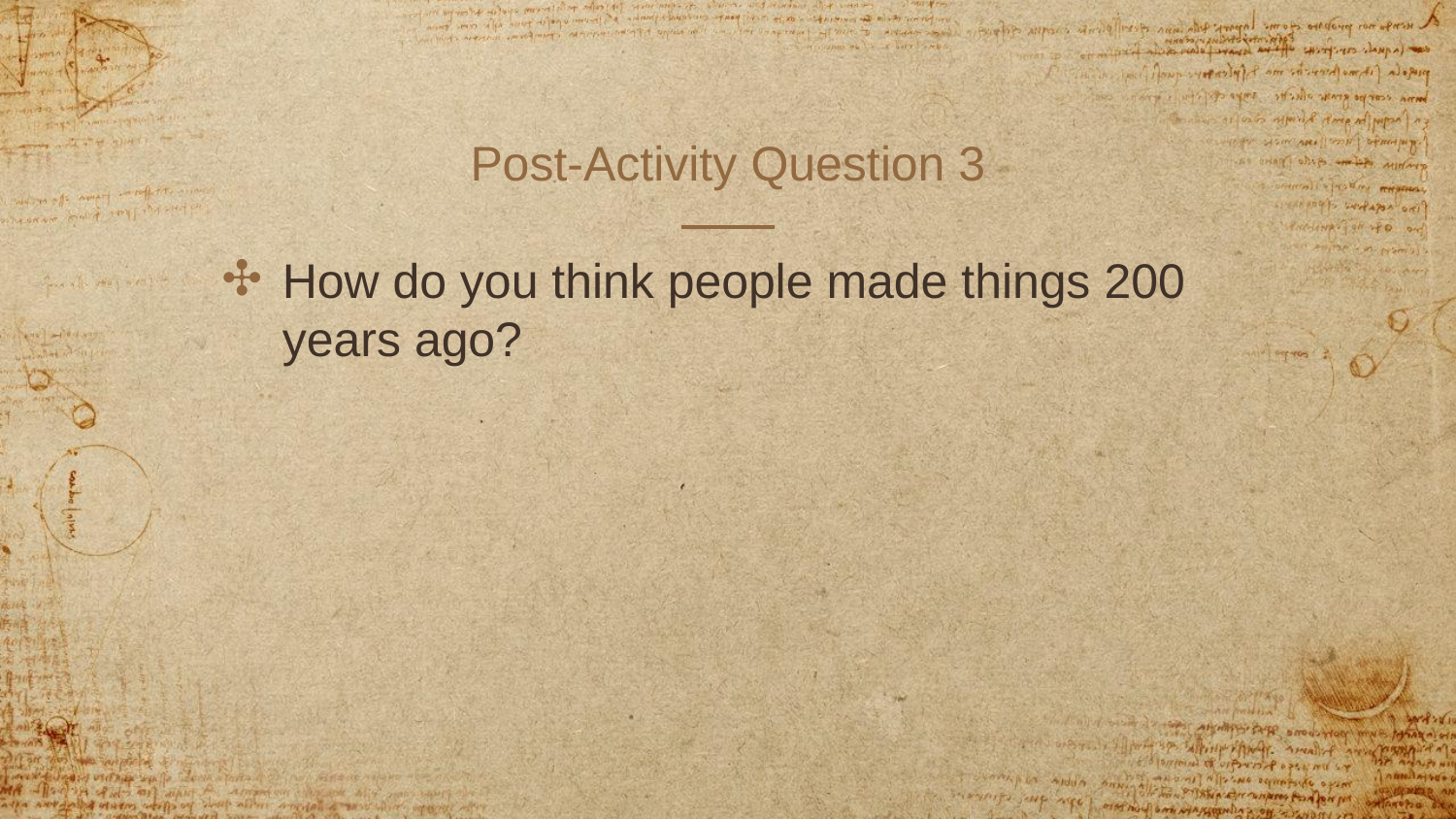

# Post-Activity Question 3
How do you think people made things 200 years ago?